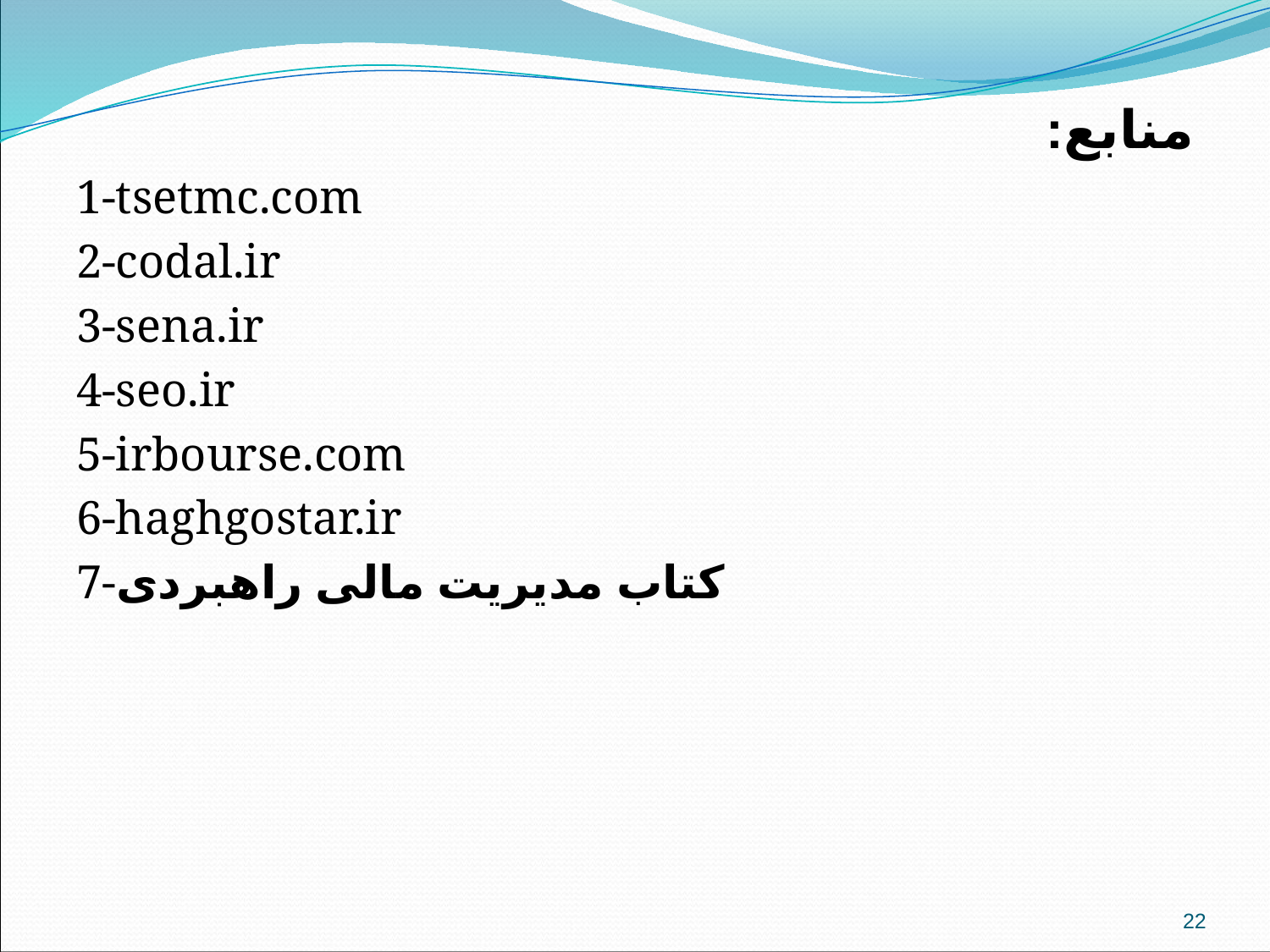

منابع:
1-tsetmc.com
2-codal.ir
3-sena.ir
4-seo.ir
5-irbourse.com
6-haghgostar.ir
7-کتاب مدیریت مالی راهبردی

22